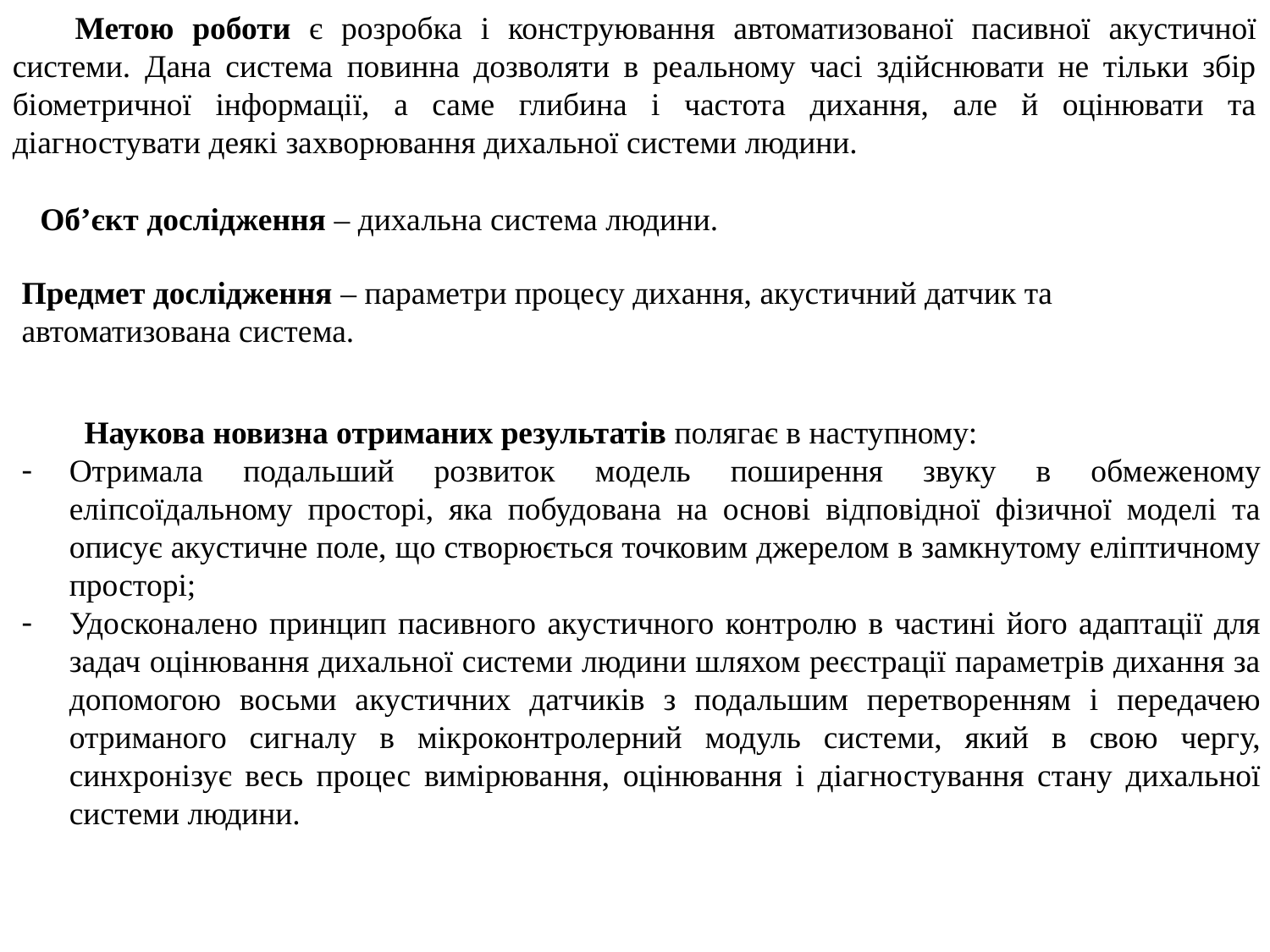

Метою роботи є розробка і конструювання автоматизованої пасивної акустичної системи. Дана система повинна дозволяти в реальному часі здійснювати не тільки збір біометричної інформації, а саме глибина і частота дихання, але й оцінювати та діагностувати деякі захворювання дихальної системи людини.

Об’єкт дослідження – дихальна система людини.
Предмет дослідження – параметри процесу дихання, акустичний датчик та автоматизована система.
Наукова новизна отриманих результатів полягає в наступному:
Отримала подальший розвиток модель поширення звуку в обмеженому еліпсоїдальному просторі, яка побудована на основі відповідної фізичної моделі та описує акустичне поле, що створюється точковим джерелом в замкнутому еліптичному просторі;
Удосконалено принцип пасивного акустичного контролю в частині його адаптації для задач оцінювання дихальної системи людини шляхом реєстрації параметрів дихання за допомогою восьми акустичних датчиків з подальшим перетворенням і передачею отриманого сигналу в мікроконтролерний модуль системи, який в свою чергу, синхронізує весь процес вимірювання, оцінювання і діагностування стану дихальної системи людини.